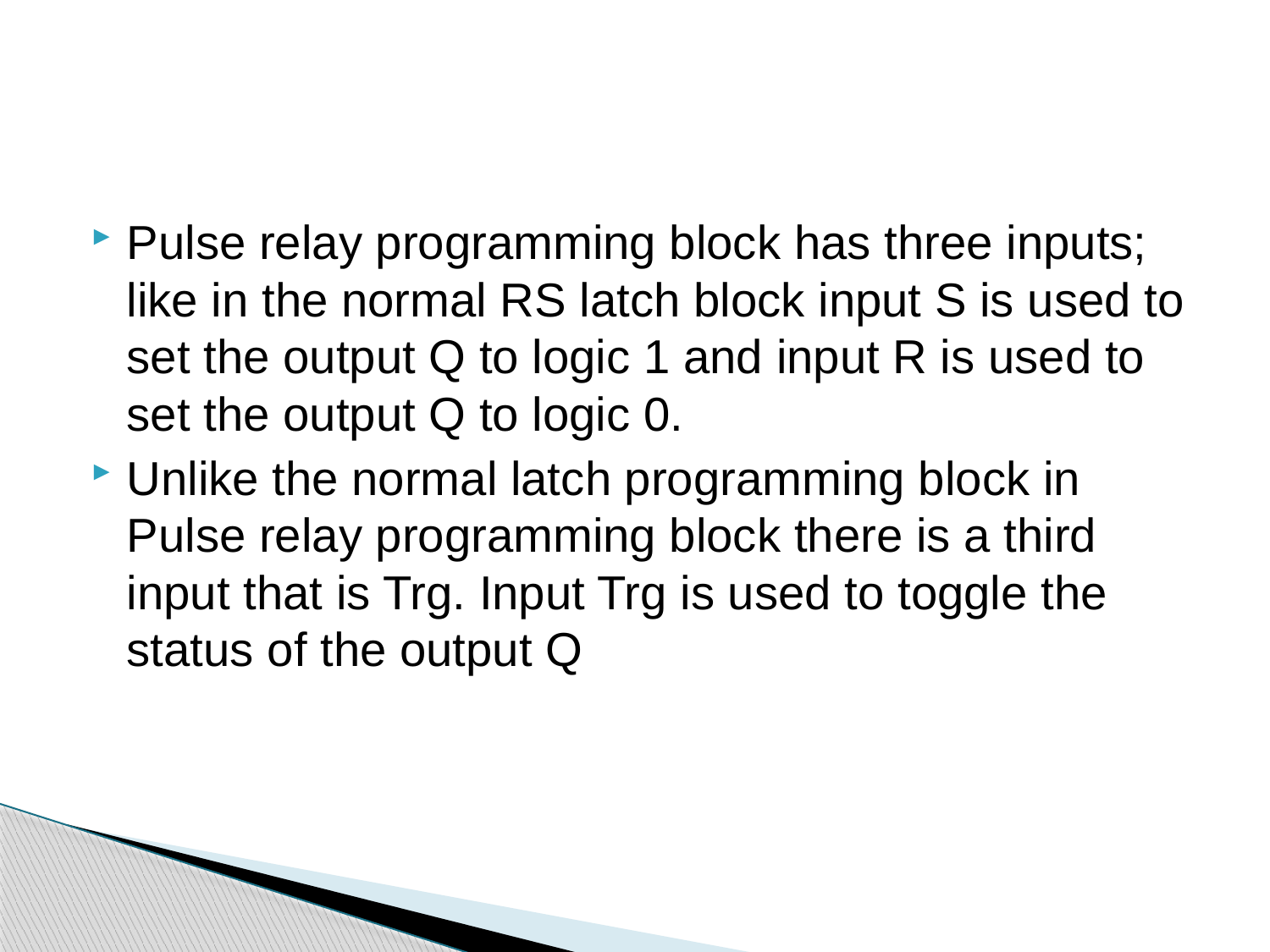

#
Pulse relay programming block has three inputs; like in the normal RS latch block input S is used to set the output Q to logic 1 and input R is used to set the output Q to logic 0.
Unlike the normal latch programming block in Pulse relay programming block there is a third input that is Trg. Input Trg is used to toggle the status of the output Q